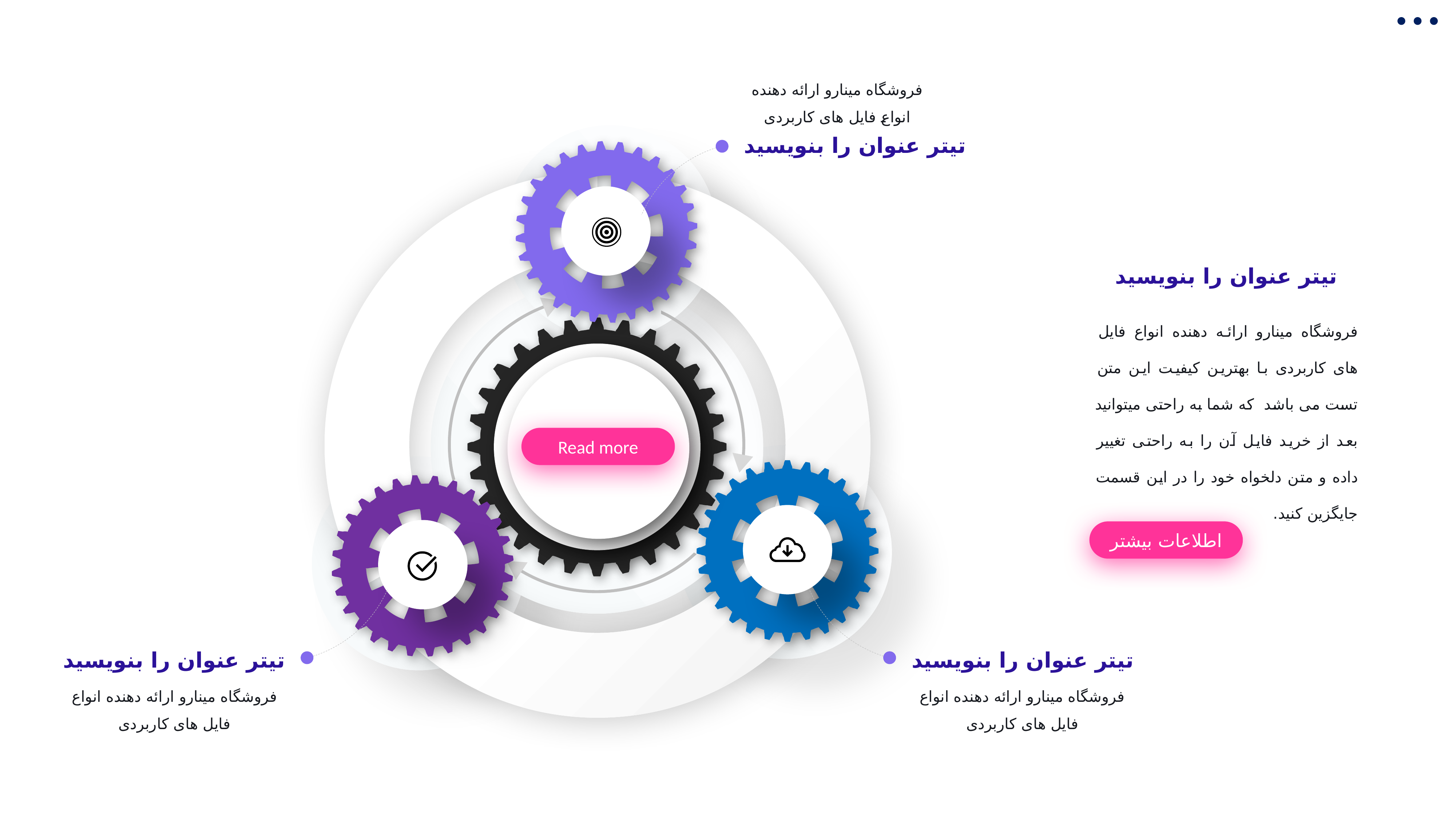

تیتر عنوان را بنویسید
فروشگاه مینارو ارائه دهنده انواع فایل های کاربردی

تیتر عنوان را بنویسید

فروشگاه مینارو ارائه دهنده انواع فایل های کاربردی با بهترین کیفیت این متن تست می باشد  که شما به راحتی میتوانید بعد از خرید فایل آن را به راحتی تغییر داده و متن دلخواه خود را در این قسمت جایگزین کنید.

Read more

تیتر عنوان را بنویسید
فروشگاه مینارو ارائه دهنده انواع فایل های کاربردی

تیتر عنوان را بنویسید
فروشگاه مینارو ارائه دهنده انواع فایل های کاربردی

اطلاعات بیشتر